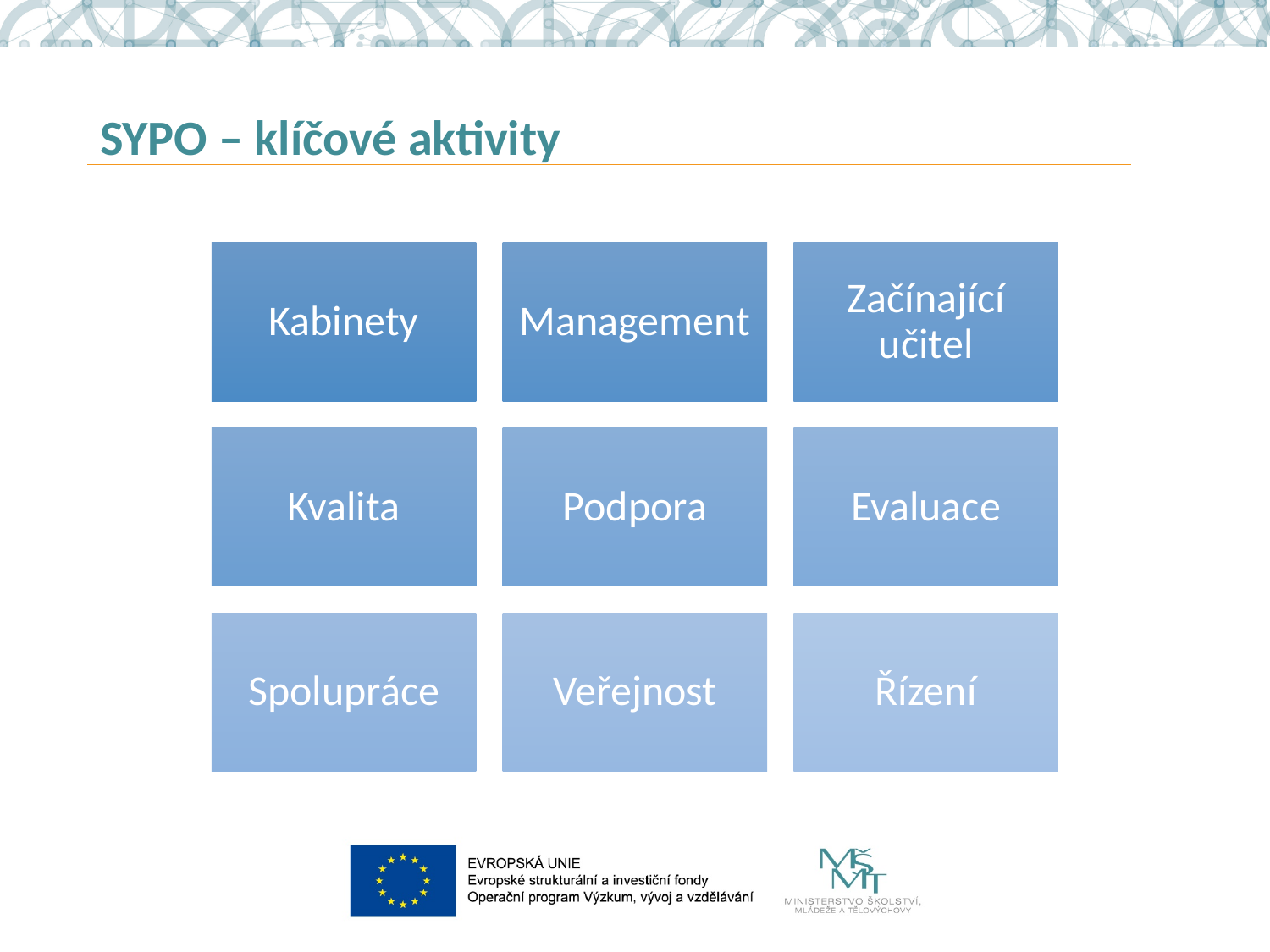

# SYPO – klíčové aktivity

Kabinety
Management
Začínající učitel
Kvalita
Podpora
Evaluace
Spolupráce
Veřejnost
Řízení